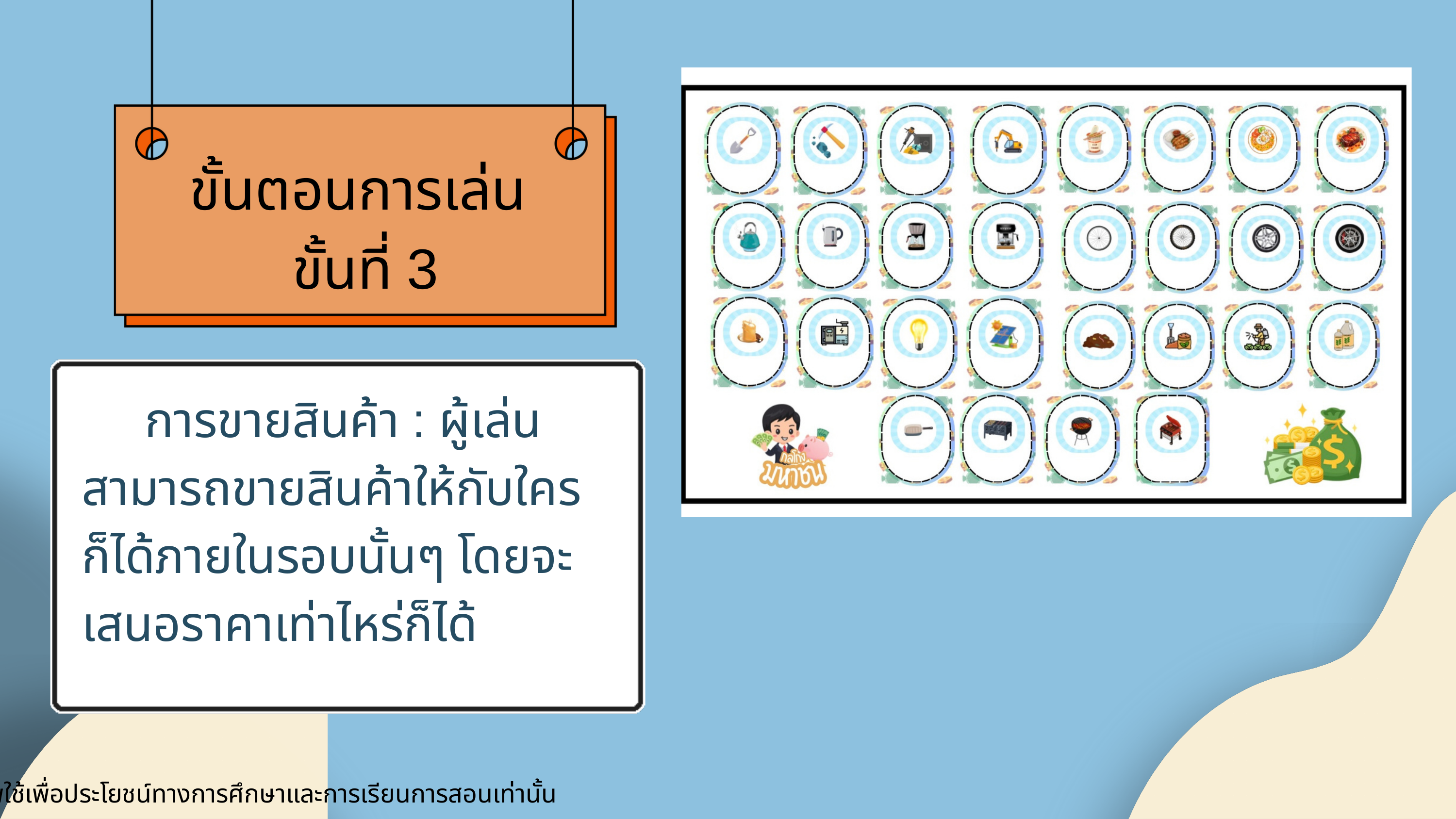

ขั้นตอนการเล่น
ขั้นที่ 3

     การขายสินค้า : ผู้เล่นสามารถขายสินค้าให้กับใครก็ได้ภายในรอบนั้นๆ โดยจะเสนอราคาเท่าไหร่ก็ได้

ภาพใช้เพื่อประโยชน์ทางการศึกษาและการเรียนการสอนเท่านั้น